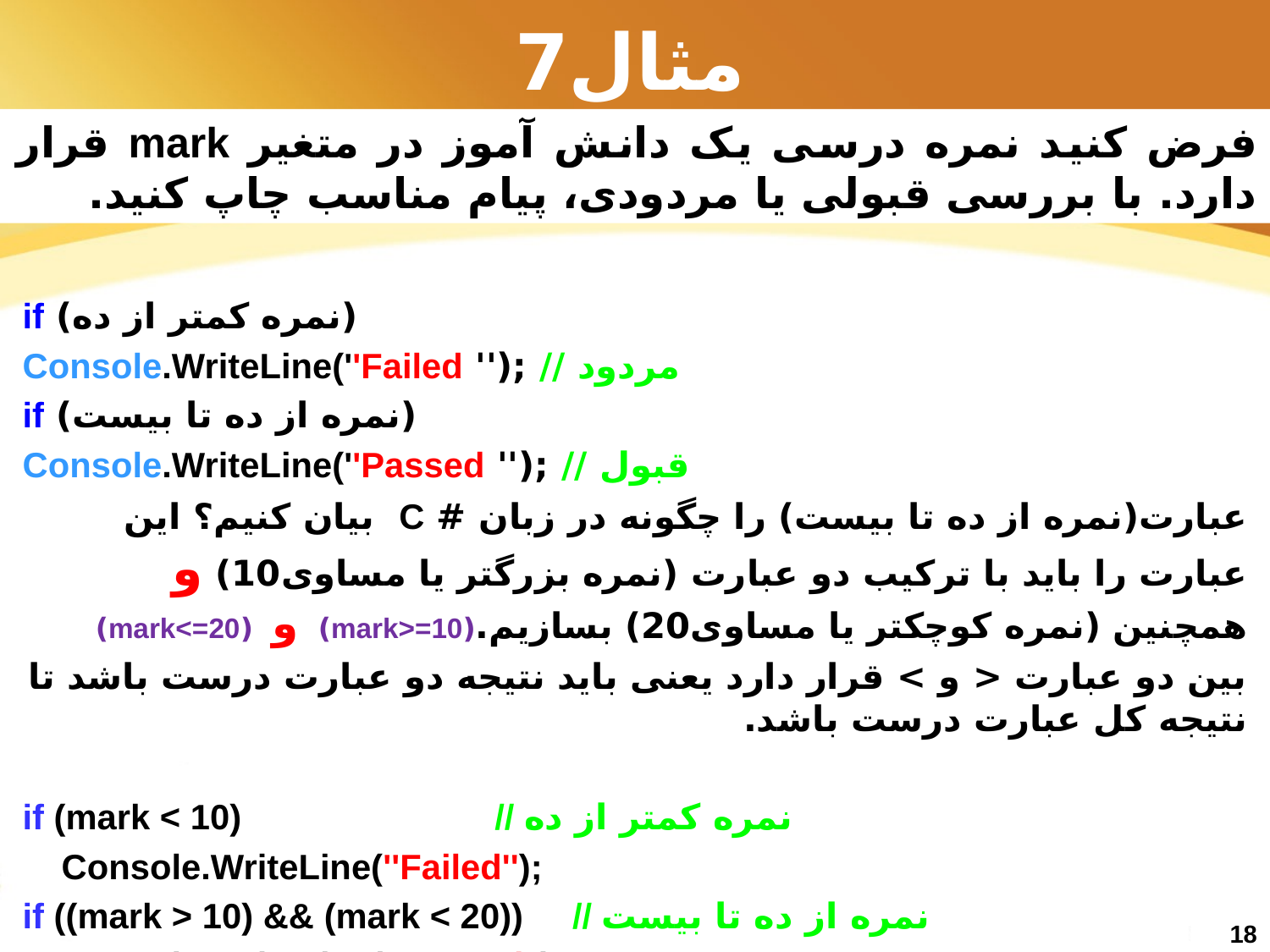

# مثال7
فرض کنید نمره درسی یک دانش آموز در متغیر mark قرار دارد. با بررسی قبولی یا مردودی، پیام مناسب چاپ کنید.
(نمره کمتر از ده) if
         مردود // ;('' Console.WriteLine(''Failed
(نمره از ده تا بیست) if
قبول // ;('' Console.WriteLine(''Passed
عبارت(نمره از ده تا بیست) را چگونه در زبان # C  بیان کنیم؟ این عبارت را باید با ترکیب دو عبارت (نمره بزرگتر یا مساوی10) و همچنین (نمره کوچکتر یا مساوی20) بسازیم.(mark>=10)  و  (mark<=20)
بین دو عبارت < و > قرار دارد یعنی باید نتیجه دو عبارت درست باشد تا نتیجه کل عبارت درست باشد.

if (mark < 10)                          // نمره کمتر از ده
    Console.WriteLine(''Failed'');
if ((mark > 10) && (mark < 20))     // نمره از ده تا بیست
    Console.WriteLine(''Passed'');
18